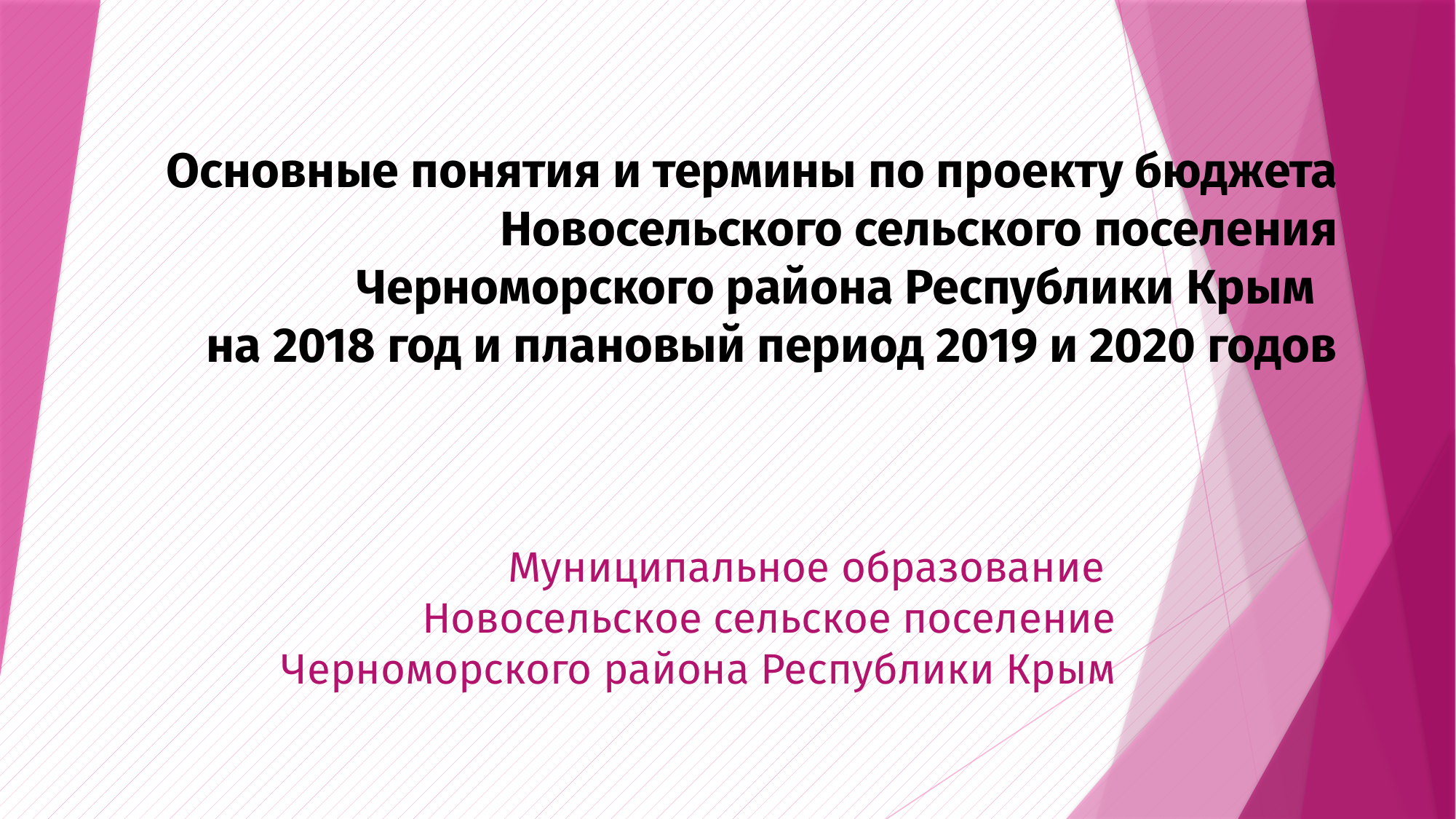

# Основные понятия и термины по проекту бюджета Новосельского сельского поселения Черноморского района Республики Крым на 2018 год и плановый период 2019 и 2020 годов
Муниципальное образование
Новосельское сельское поселение Черноморского района Республики Крым